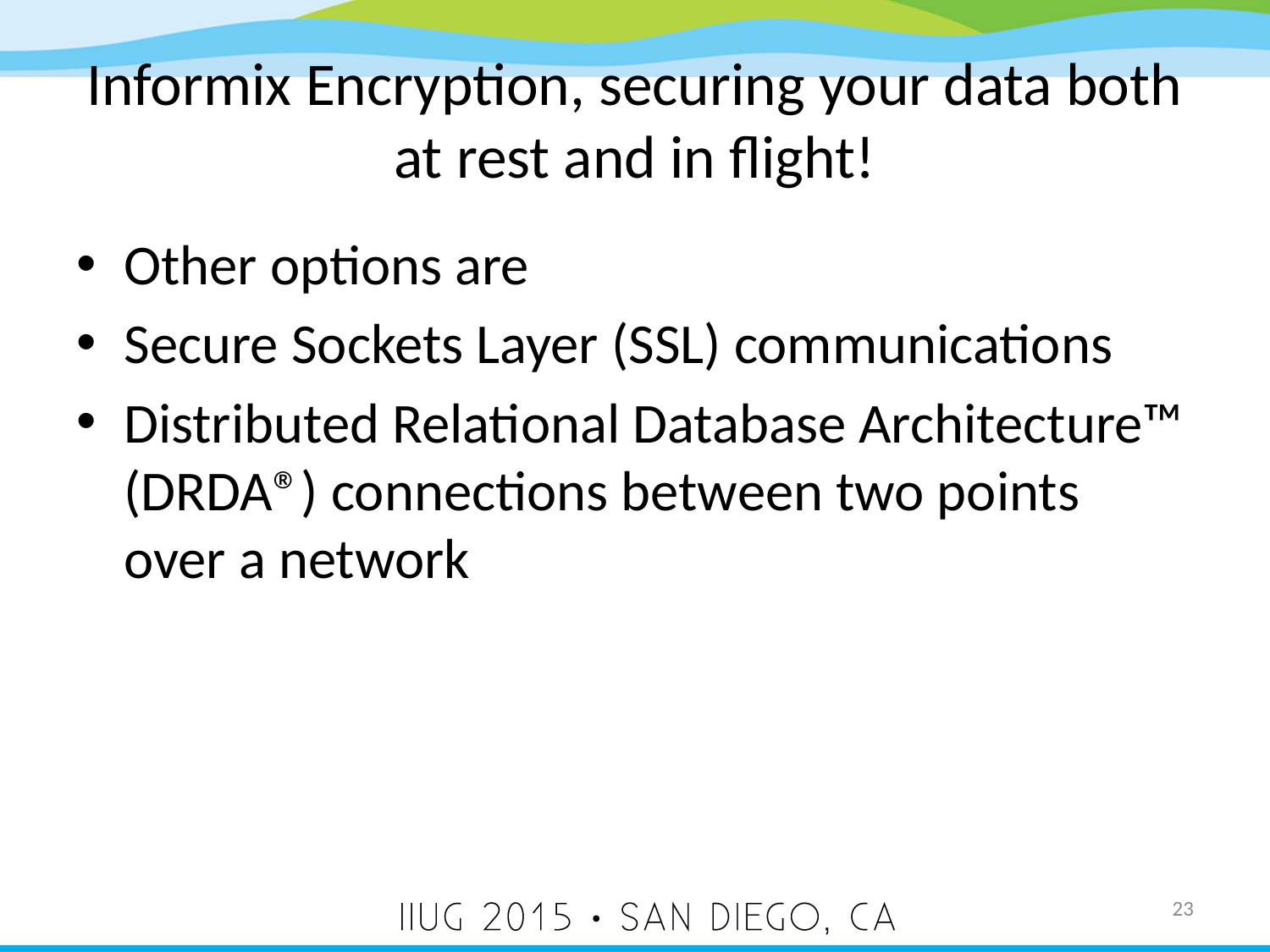

# Informix Encryption, securing your data both at rest and in flight!
Other options are
Secure Sockets Layer (SSL) communications
Distributed Relational Database Architecture™ (DRDA®) connections between two points over a network
23